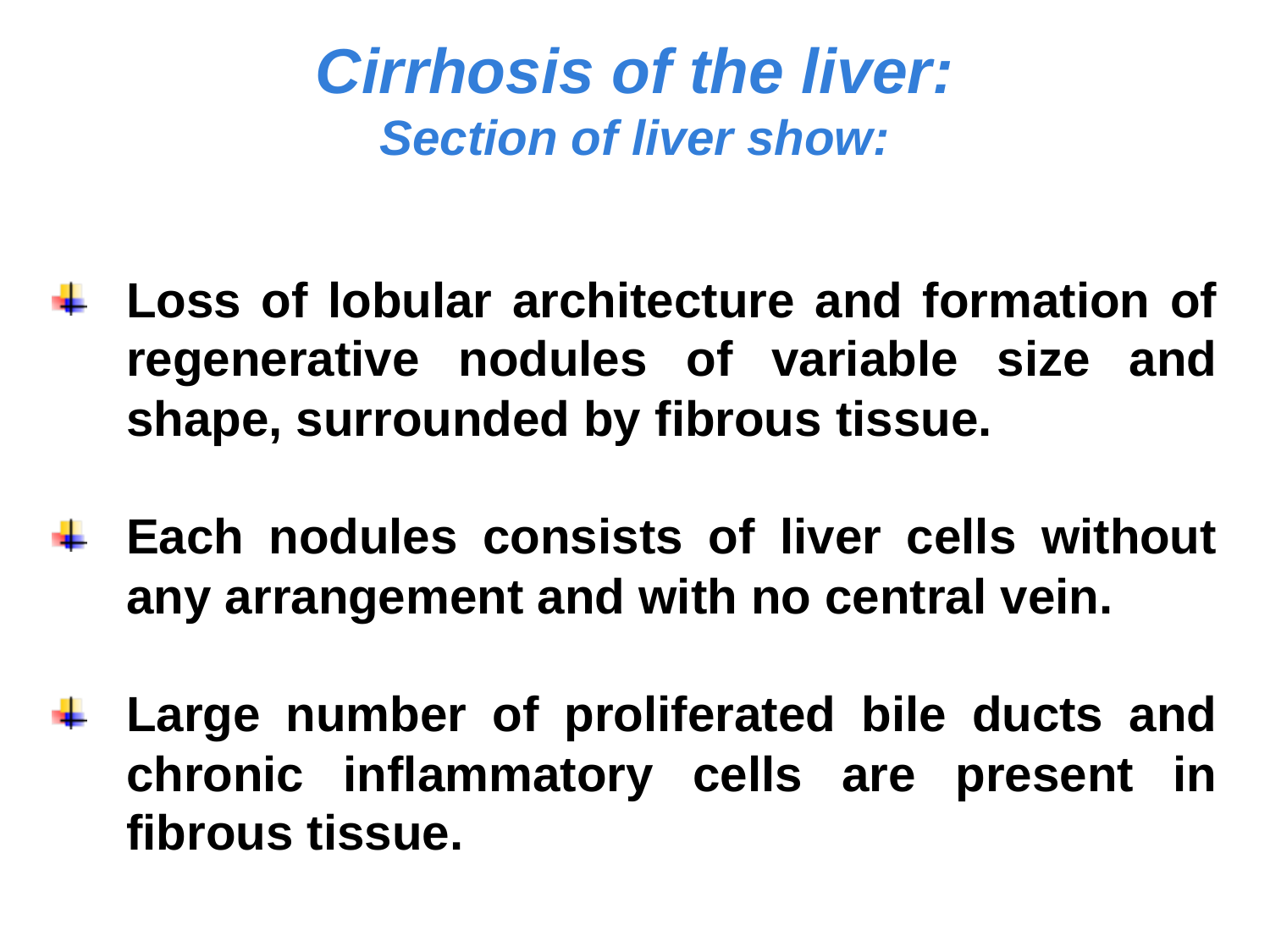

# Cirrhosis of the liver: Section of liver show:
Loss of lobular architecture and formation of regenerative nodules of variable size and shape, surrounded by fibrous tissue.

Each nodules consists of liver cells without any arrangement and with no central vein.

Large number of proliferated bile ducts and chronic inflammatory cells are present in fibrous tissue.